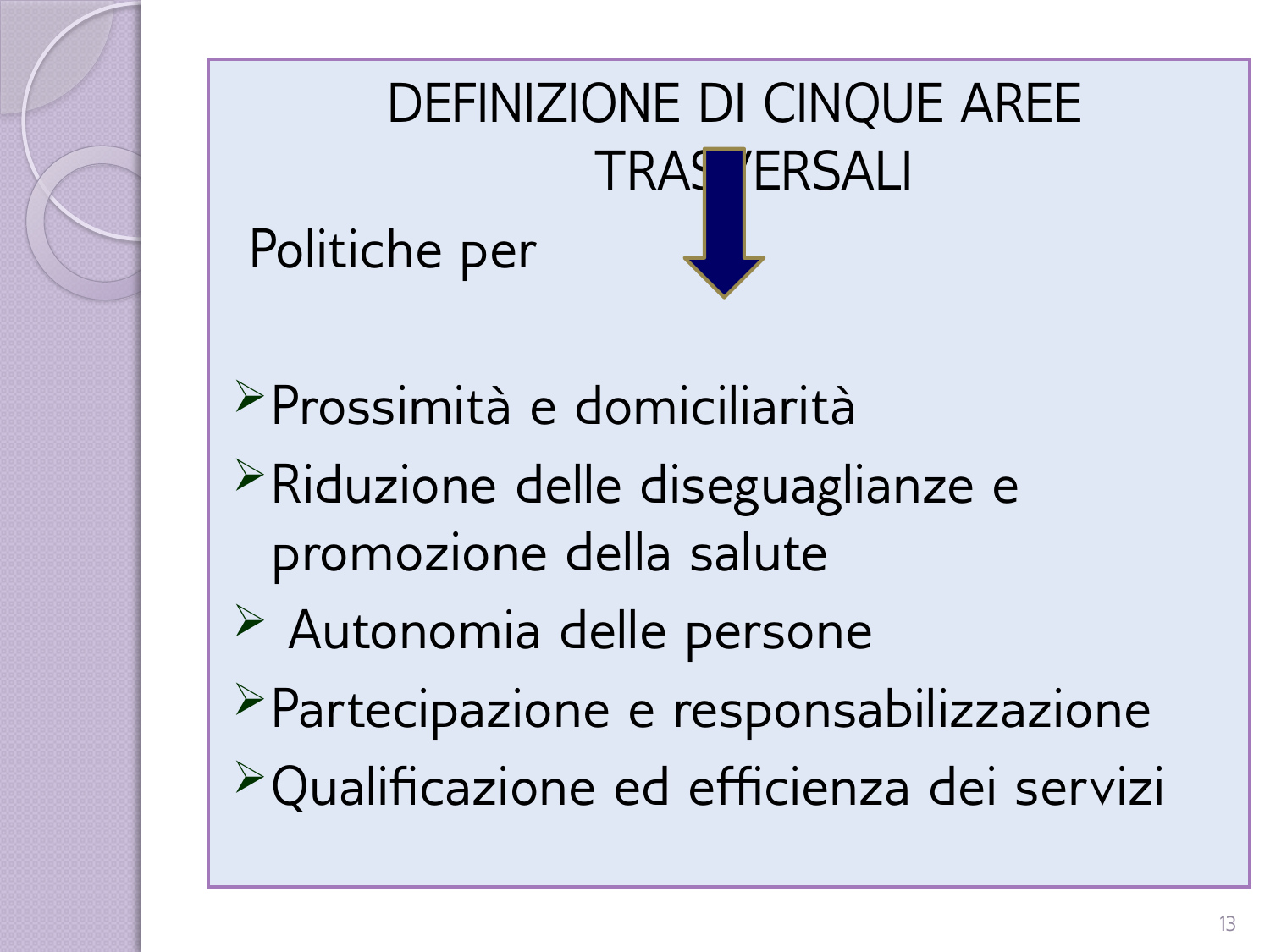

Definizione di cinque aree trasversali
 Politiche per

Prossimità e domiciliarità
Riduzione delle diseguaglianze e promozione della salute
 Autonomia delle persone
Partecipazione e responsabilizzazione
Qualificazione ed efficienza dei servizi

13